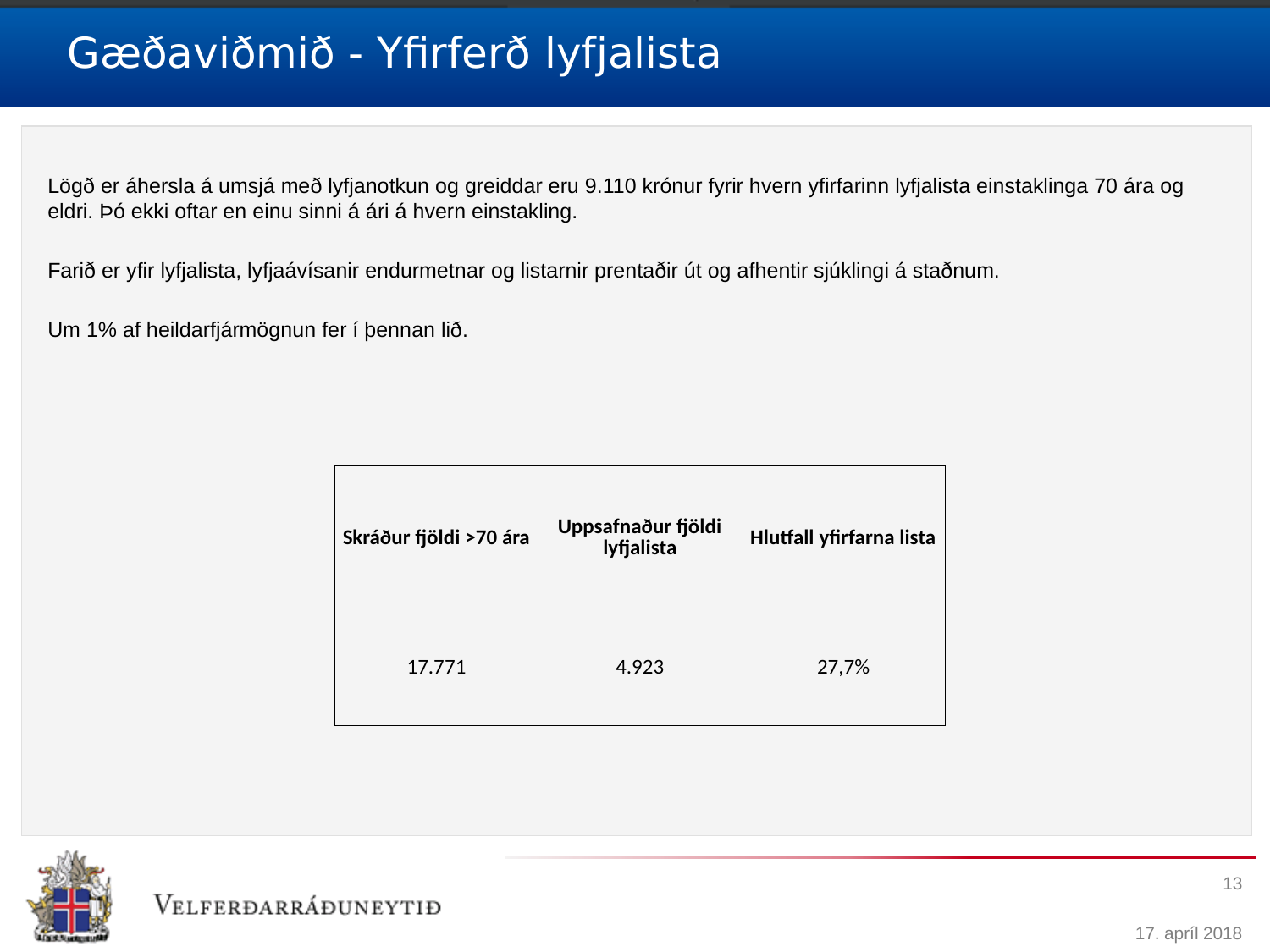

# Gæðaviðmið - Yfirferð lyfjalista

Lögð er áhersla á umsjá með lyfjanotkun og greiddar eru 9.110 krónur fyrir hvern yfirfarinn lyfjalista einstaklinga 70 ára og eldri. Þó ekki oftar en einu sinni á ári á hvern einstakling.

Farið er yfir lyfjalista, lyfjaávísanir endurmetnar og listarnir prentaðir út og afhentir sjúklingi á staðnum.

Um 1% af heildarfjármögnun fer í þennan lið.

| Skráður fjöldi >70 ára | Uppsafnaður fjöldi lyfjalista | Hlutfall yfirfarna lista |
| --- | --- | --- |
| 17.771 | 4.923 | 27,7% |
13
17. apríl 2018